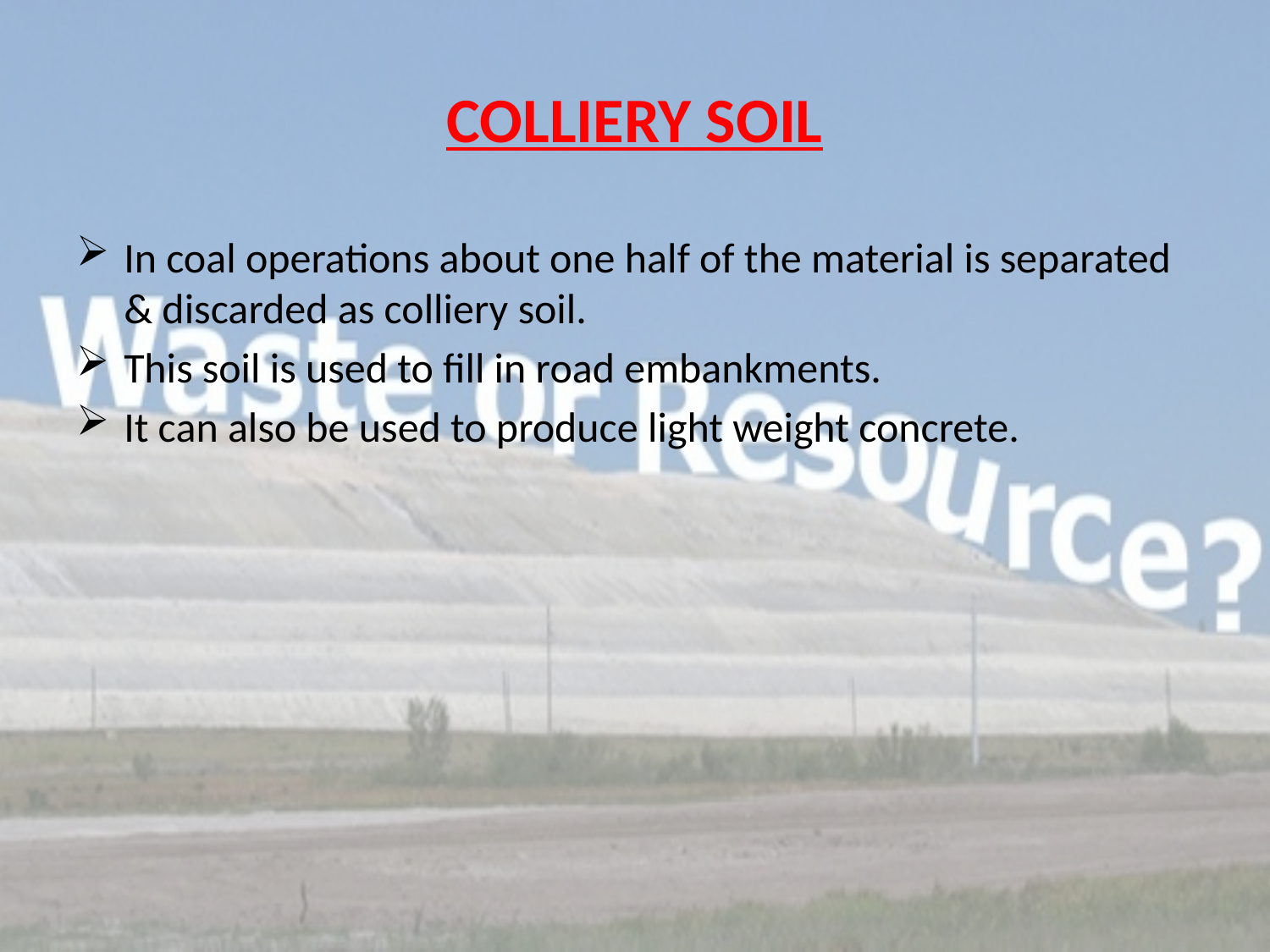

# COLLIERY SOIL
In coal operations about one half of the material is separated & discarded as colliery soil.
This soil is used to fill in road embankments.
It can also be used to produce light weight concrete.